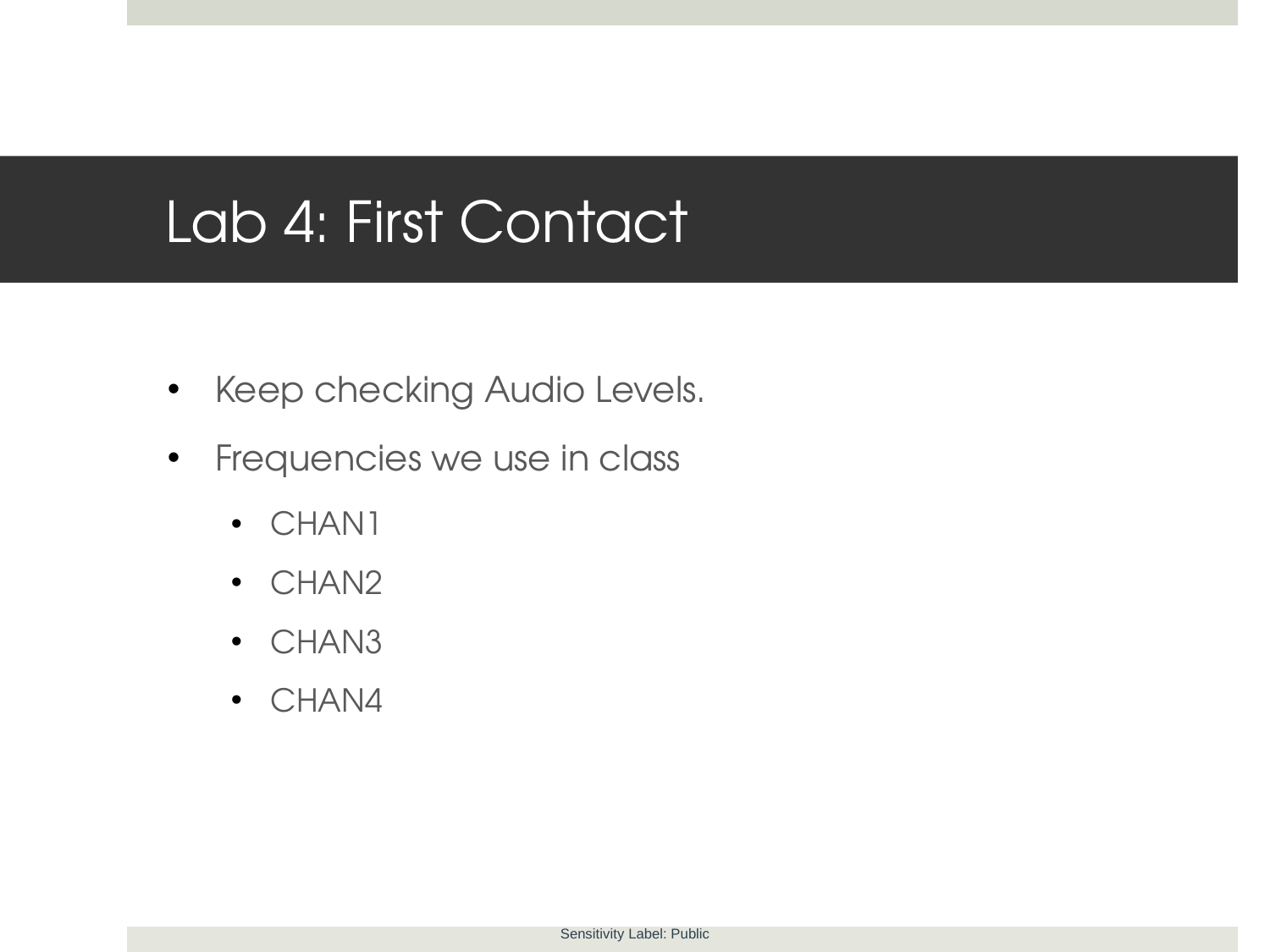

# Lab 4: First Contact
Keep checking Audio Levels.
Frequencies we use in class
CHAN1
CHAN2
CHAN3
CHAN4